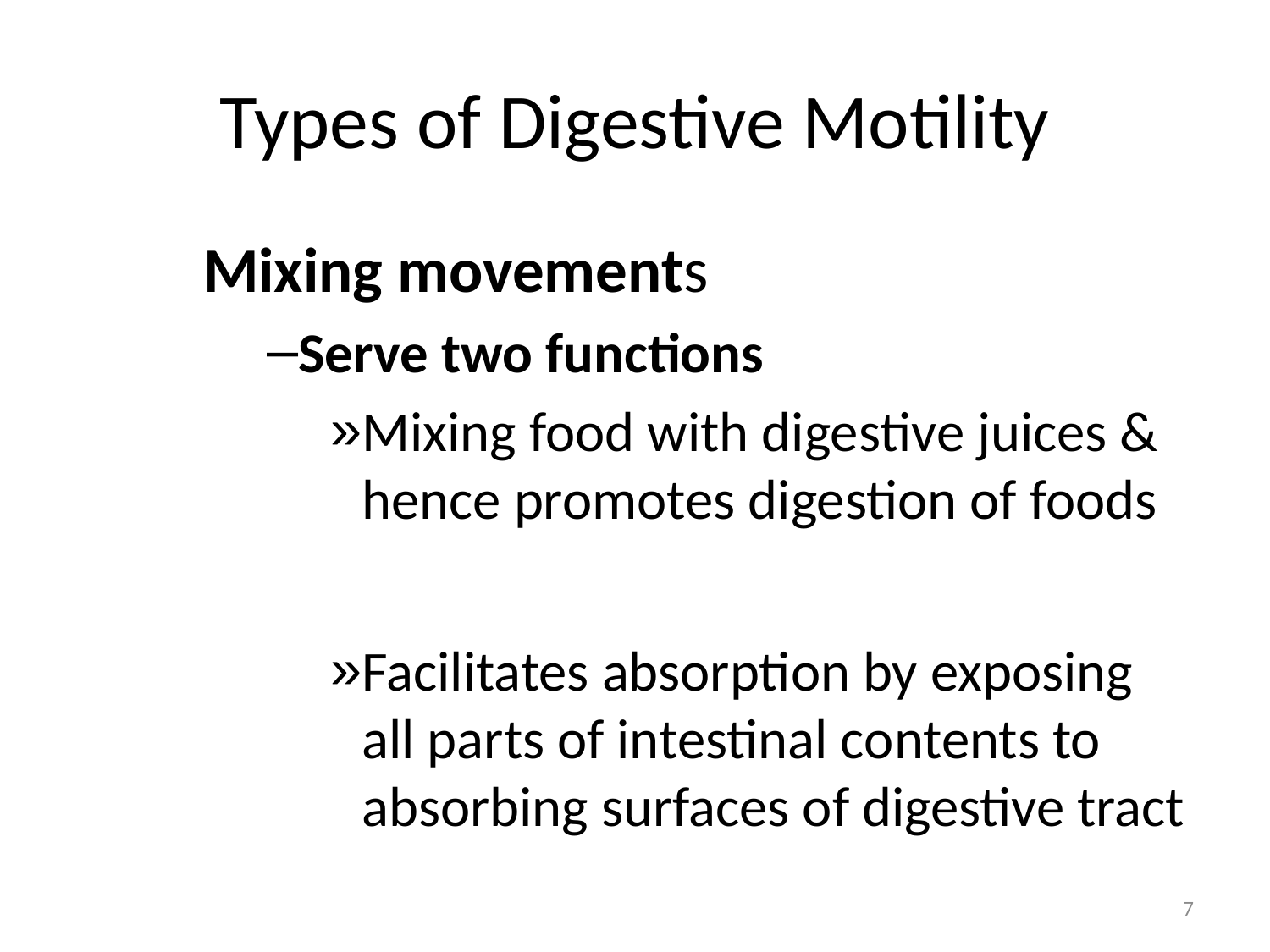

# Types of Digestive Motility
Mixing movements
Serve two functions
Mixing food with digestive juices & hence promotes digestion of foods

Facilitates absorption by exposing all parts of intestinal contents to absorbing surfaces of digestive tract

7